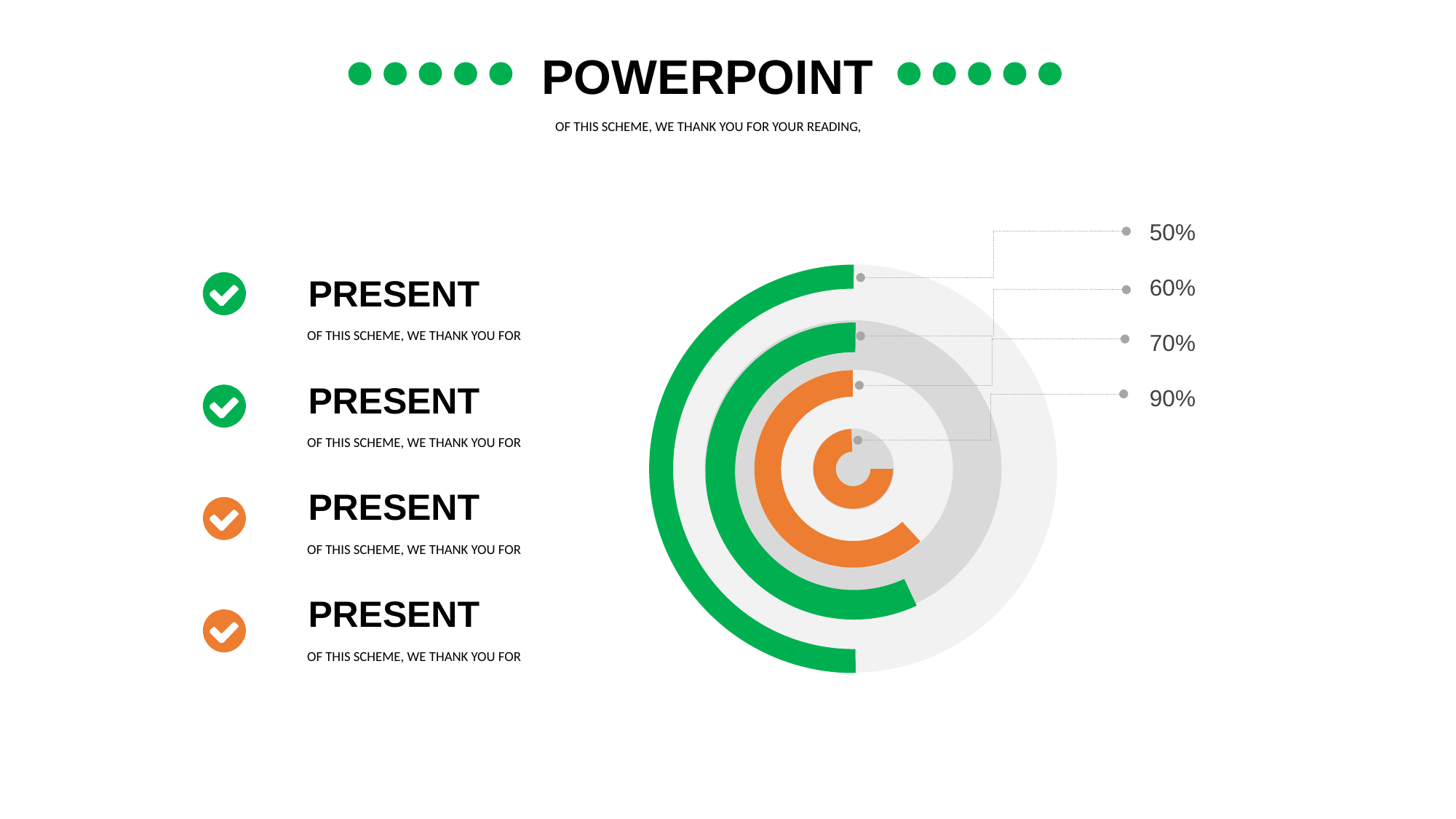

POWERPOINT

OF THIS SCHEME, WE THANK YOU FOR YOUR READING,
50%

PRESENT
OF THIS SCHEME, WE THANK YOU FOR
60%

70%

PRESENT
OF THIS SCHEME, WE THANK YOU FOR
90%

PRESENT
OF THIS SCHEME, WE THANK YOU FOR

PRESENT
OF THIS SCHEME, WE THANK YOU FOR